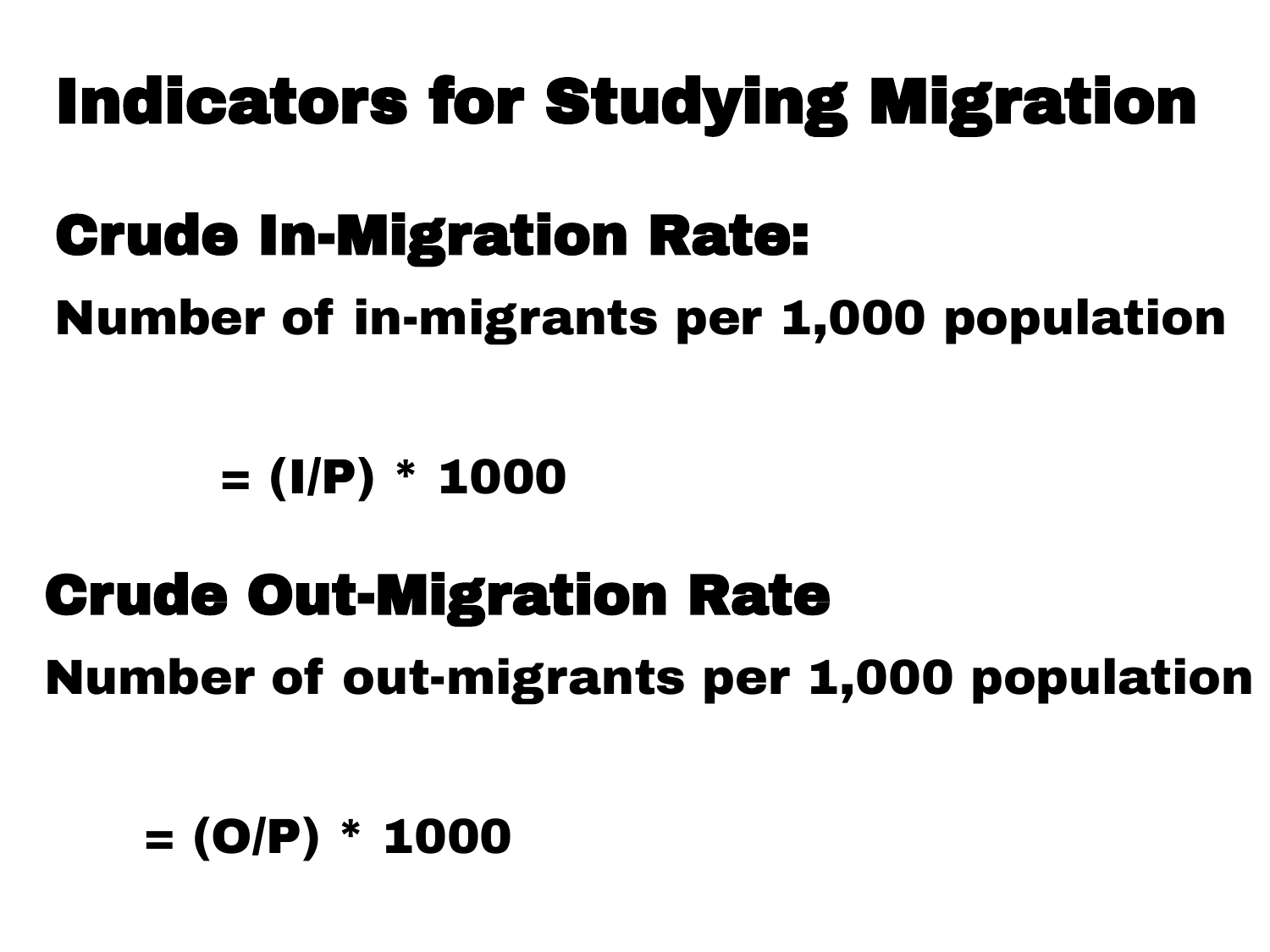

Indicators for Studying Migration
Crude In-Migration Rate:
Number of in-migrants per 1,000 population

          = (I/P) * 1000
Crude Out-Migration Rate
Number of out-migrants per 1,000 population

      = (O/P) * 1000